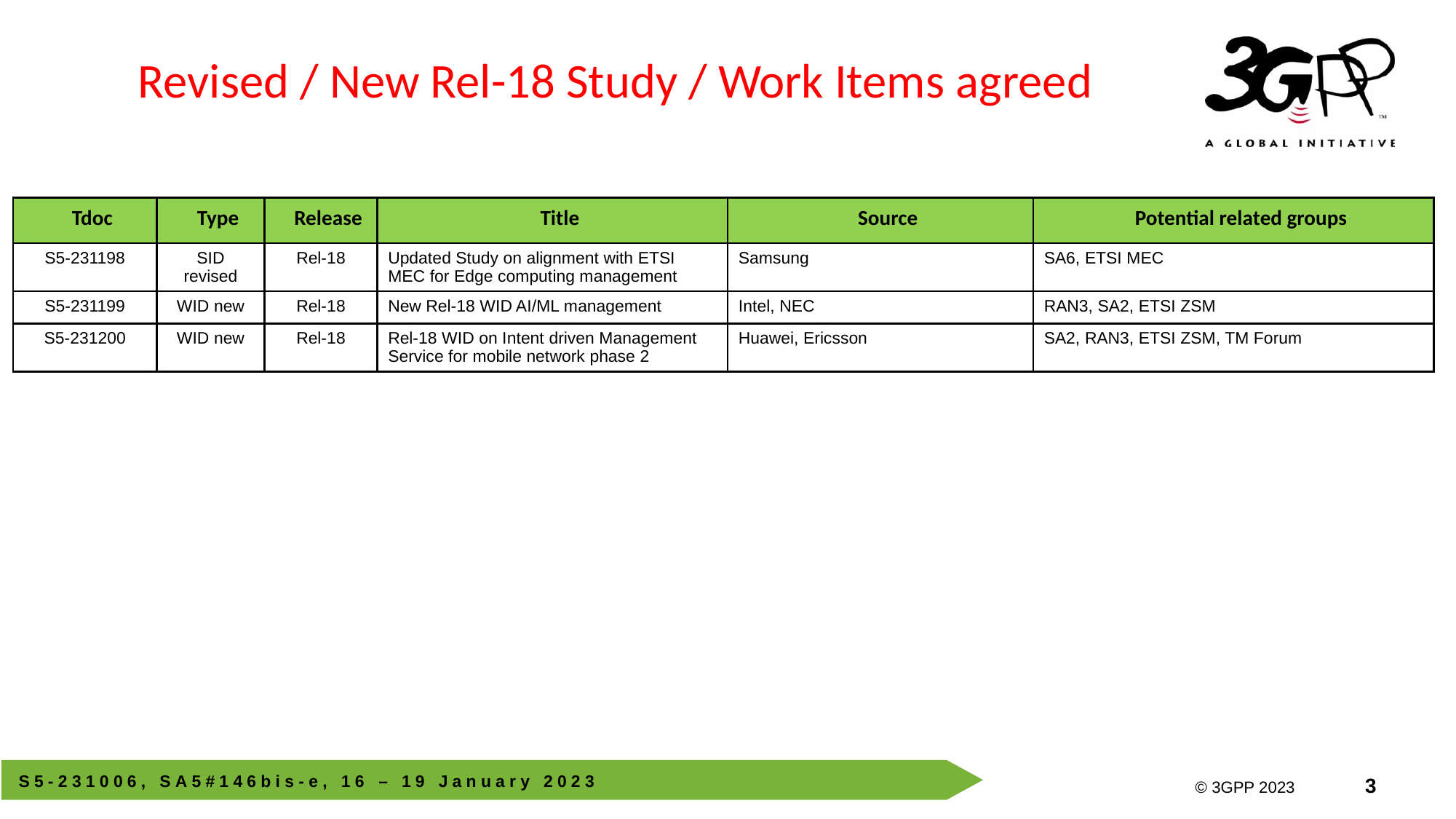

Revised / New Rel-18 Study / Work Items agreed
| Tdoc | Type | Release | Title | Source | Potential related groups |
| --- | --- | --- | --- | --- | --- |
| S5-231198 | SID revised | Rel-18 | Updated Study on alignment with ETSI MEC for Edge computing management | Samsung | SA6, ETSI MEC |
| S5-231199 | WID new | Rel-18 | New Rel-18 WID AI/ML management | Intel, NEC | RAN3, SA2, ETSI ZSM |
| S5-231200 | WID new | Rel-18 | Rel-18 WID on Intent driven Management Service for mobile network phase 2 | Huawei, Ericsson | SA2, RAN3, ETSI ZSM, TM Forum |